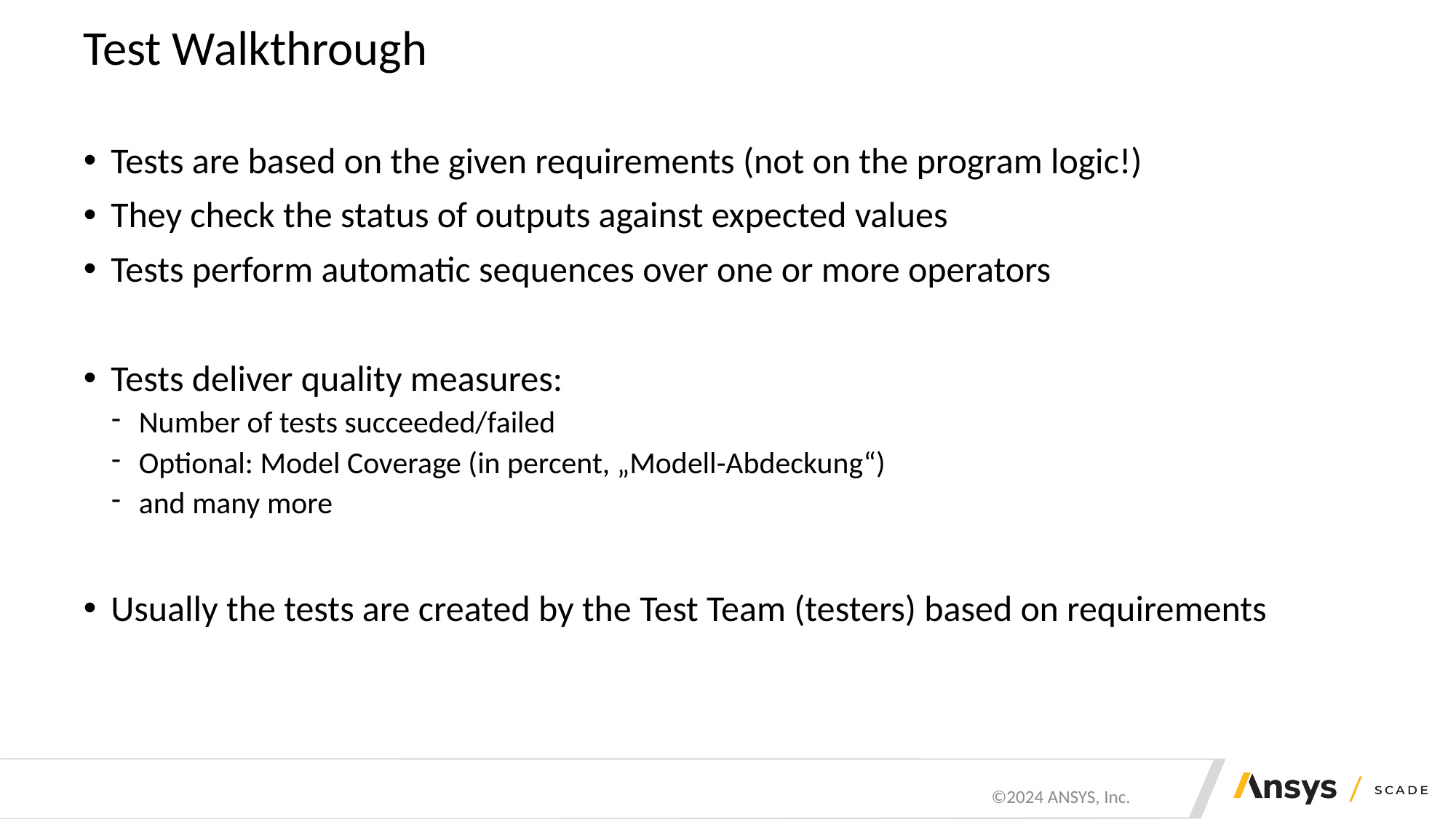

# Test Walkthrough
Tests are based on the given requirements (not on the program logic!)
They check the status of outputs against expected values
Tests perform automatic sequences over one or more operators

Tests deliver quality measures:
Number of tests succeeded/failed
Optional: Model Coverage (in percent, „Modell-Abdeckung“)
and many more

Usually the tests are created by the Test Team (testers) based on requirements